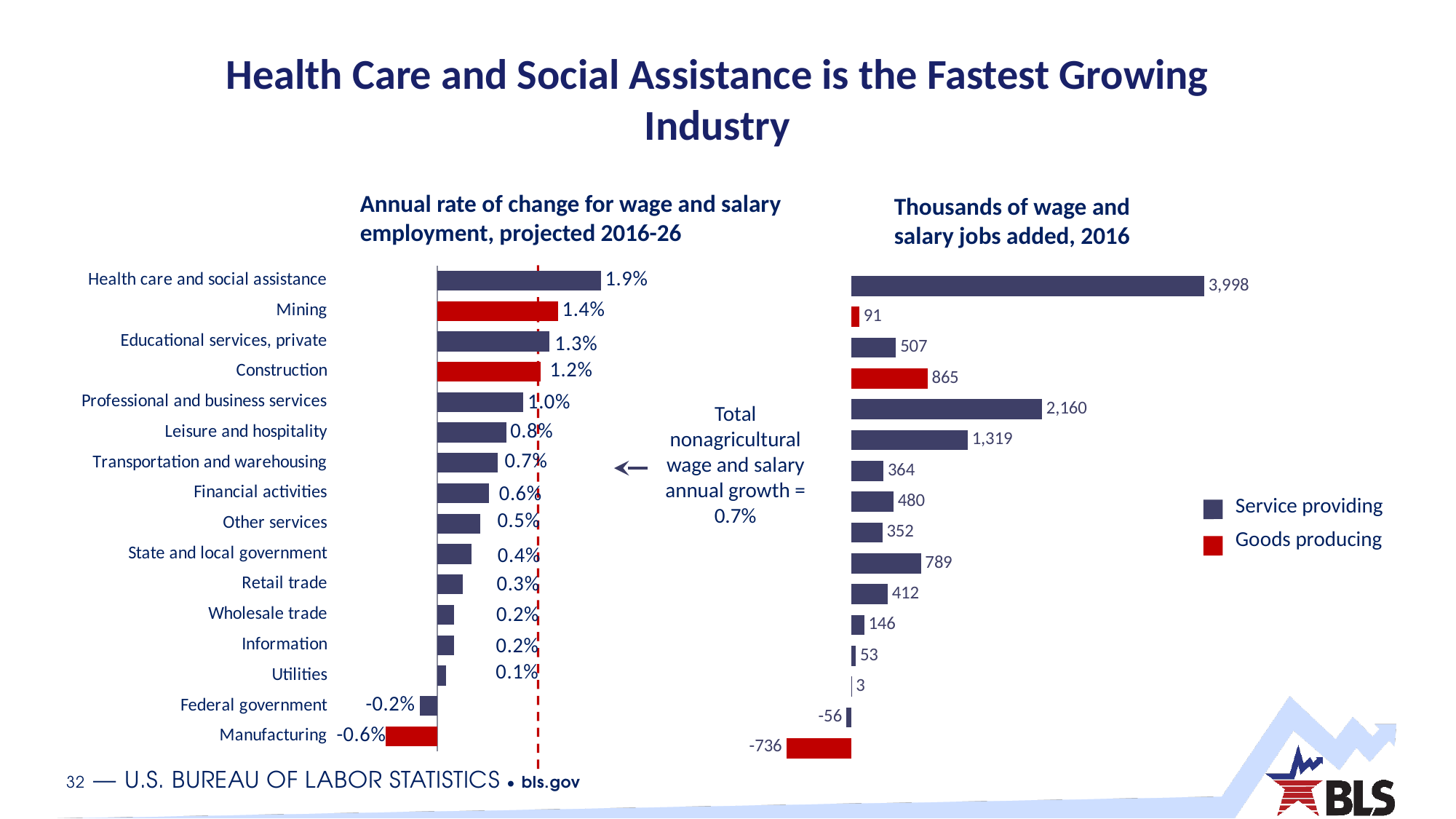

# Health Care and Social Assistance is the Fastest Growing Industry
Annual rate of change for wage and salary employment, projected 2016-26
Thousands of wage and salary jobs added, 2016

### Chart:

| Category |    |
|---|---|
| Manufacturing | -736.4 |
| Federal government | -55.8 |
| Utilities | 3.4 |
| Information | 52.5 |
| Wholesale trade | 145.8 |
| Retail trade | 412.3 |
| State and local government | 788.7 |
| Other services | 352.0 |
| Financial activities | 479.8 |
| Transportation and warehousing | 364.3 |
| Leisure and hospitality | 1319.0 |
| Professional and business services | 2159.7 |
| Construction | 864.7 |
| Educational services, private | 506.5 |
| Mining | 90.8 |
| Health care and social assistance | 3998.3 |

### Chart

| Category |  |
|---|---|
| Health care and social assistance  | 0.019 |
| Mining  | 0.014 |
| Educational services, private  | 0.013 |
| Construction  | 0.012 |
| Professional and business services  | 0.01 |
| Leisure and hospitality  | 0.008 |
| Transportation and warehousing  | 0.007 |
| Financial activities  | 0.006 |
| Other services  | 0.005 |
| State and local government  | 0.004 |
| Retail trade  | 0.003 |
| Wholesale trade  | 0.002 |
| Information  | 0.002 |
| Utilities  | 0.001 |
| Federal government  | -0.002 |
| Manufacturing  | -0.006 |
Total nonagricultural wage and salary annual growth = 0.7%
Service providing

Goods producing